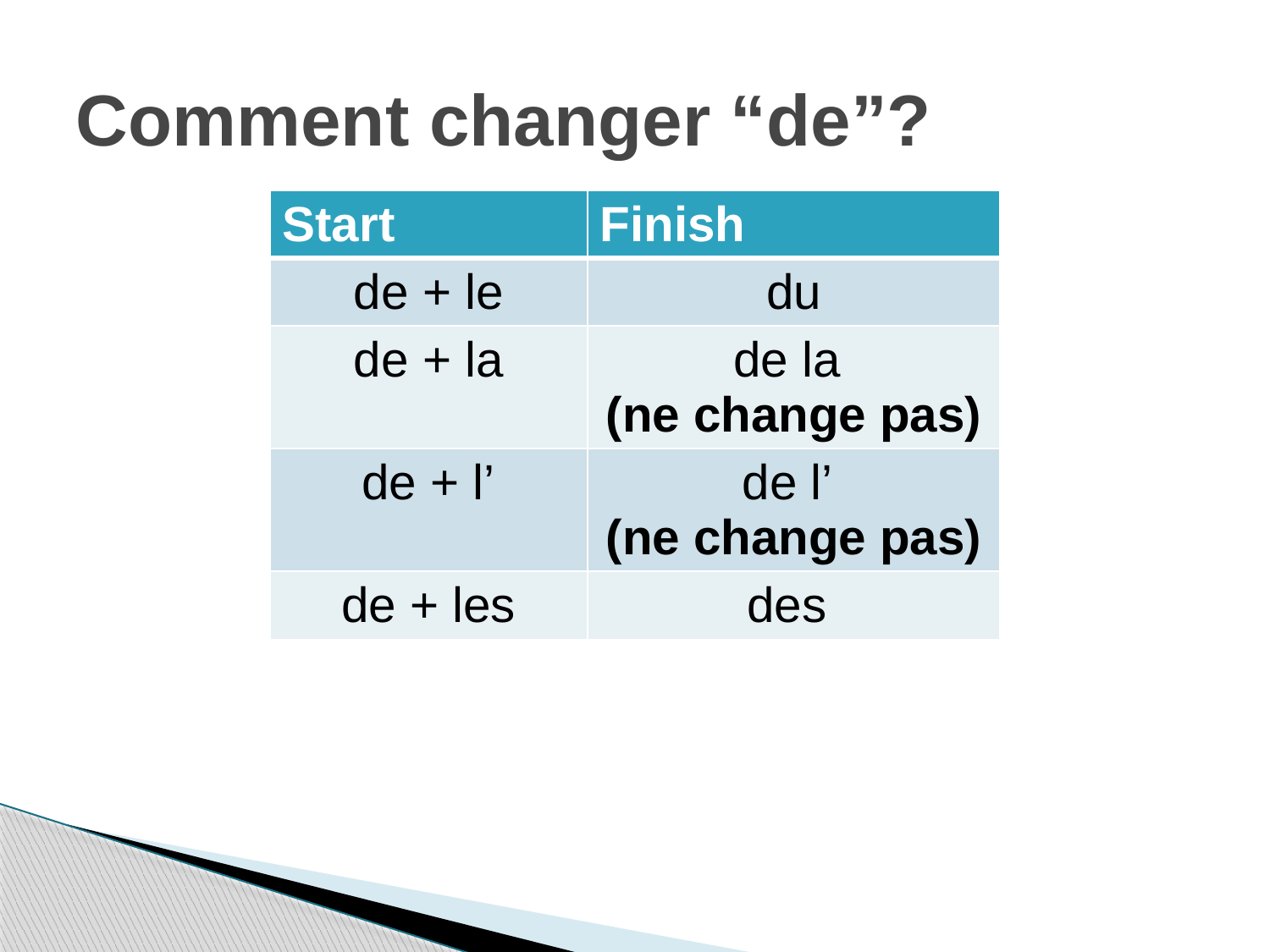

# Comment changer “de”?
| Start | Finish |
| --- | --- |
| de + le | du |
| de + la | de la (ne change pas) |
| de + l’ | de l’ (ne change pas) |
| de + les | des |